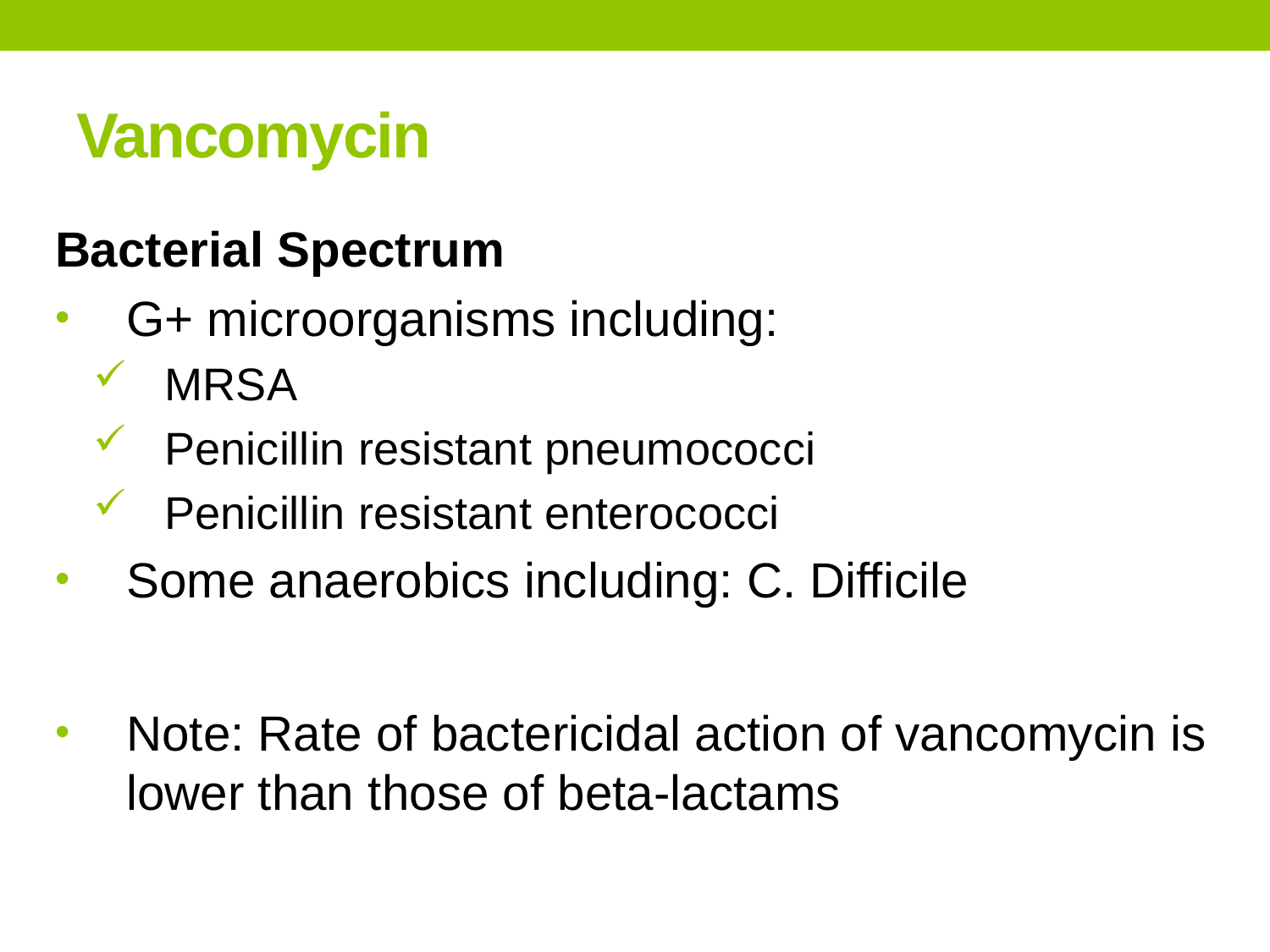

# Vancomycin
Bacterial Spectrum
G+ microorganisms including:
MRSA
Penicillin resistant pneumococci
Penicillin resistant enterococci
Some anaerobics including: C. Difficile

Note: Rate of bactericidal action of vancomycin is lower than those of beta-lactams